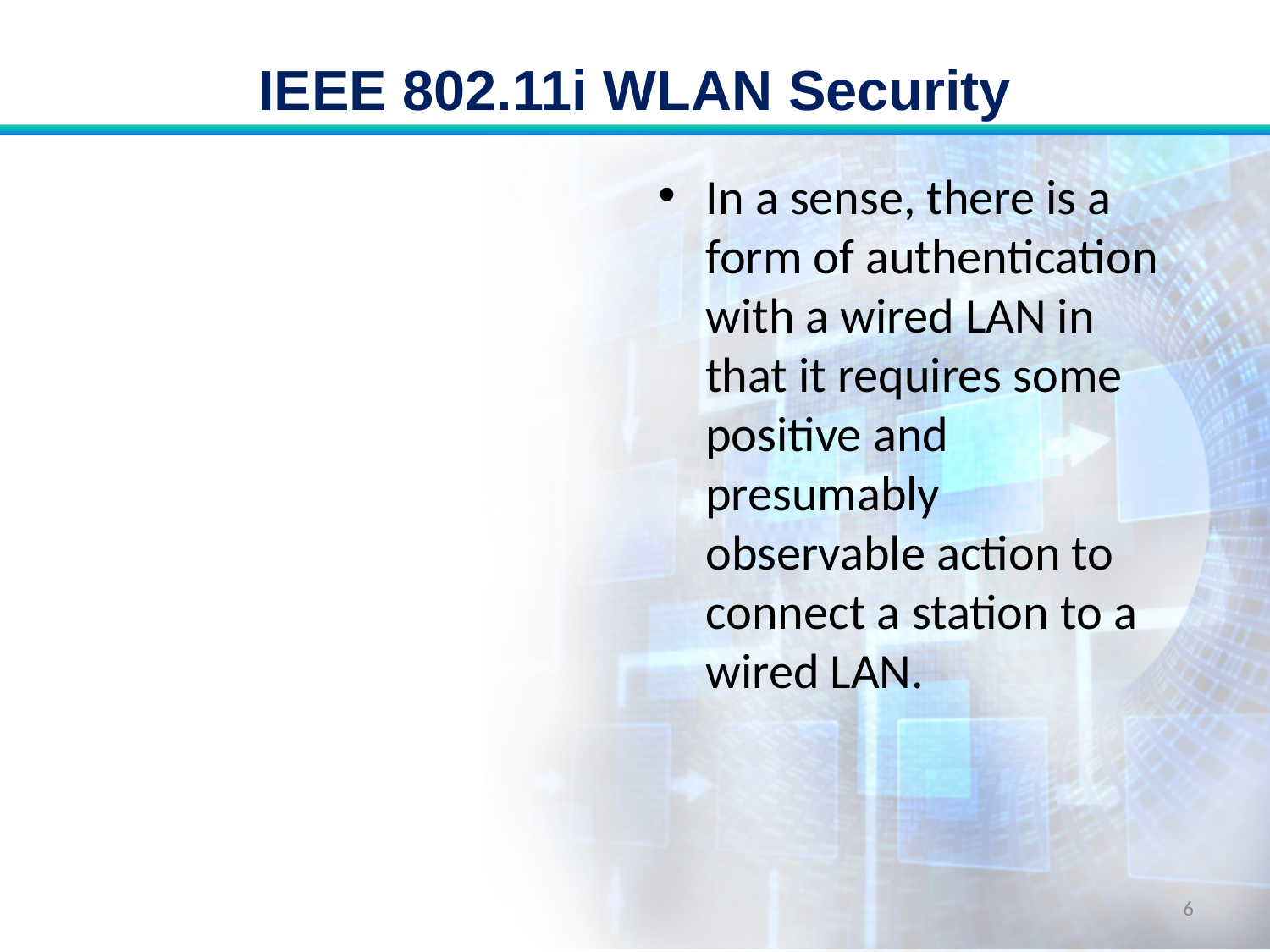

# IEEE 802.11i WLAN Security
In a sense, there is a form of authentication with a wired LAN in that it requires some positive and presumably observable action to connect a station to a wired LAN.
6